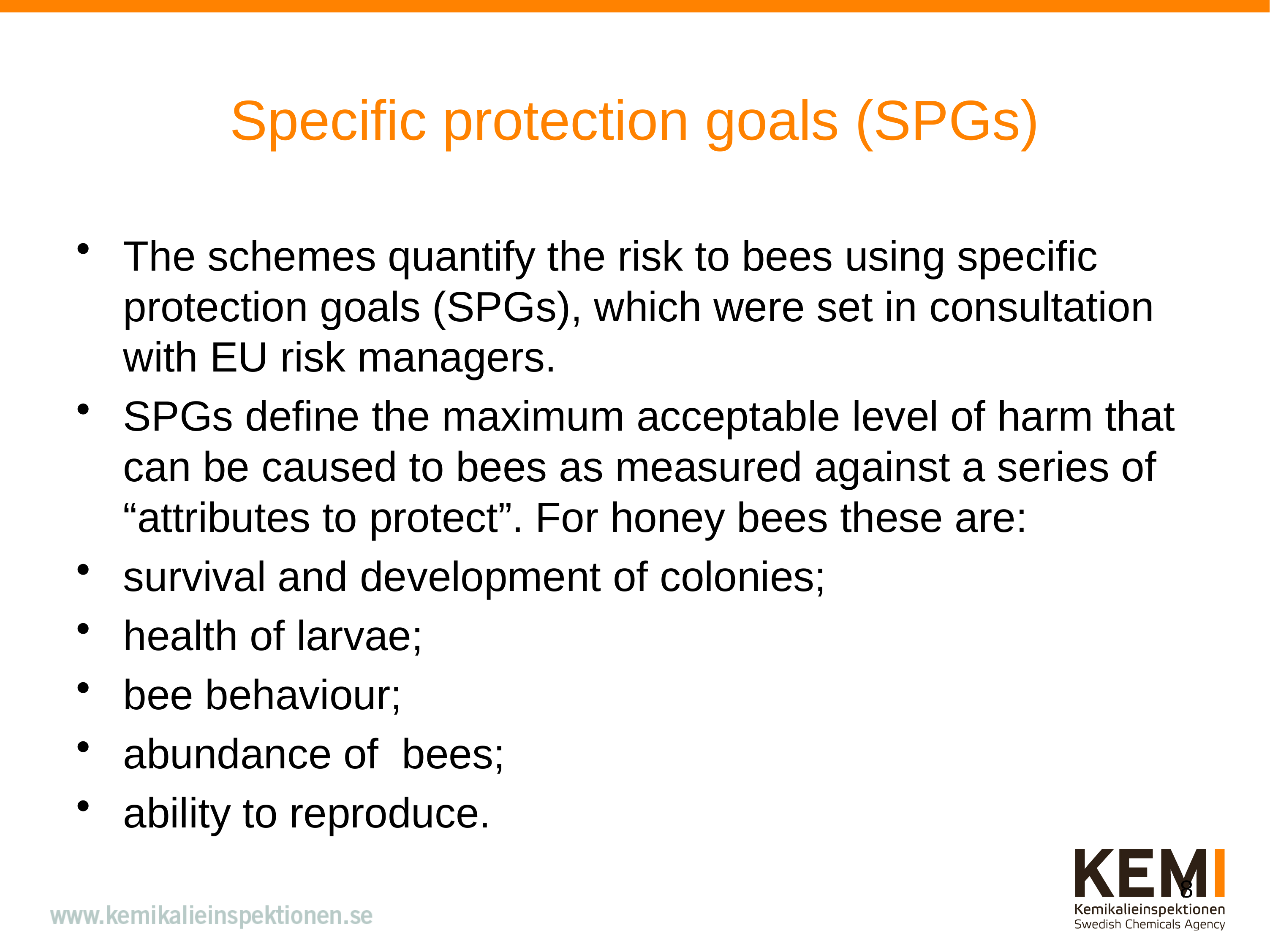

# Specific protection goals (SPGs)
The schemes quantify the risk to bees using specific protection goals (SPGs), which were set in consultation with EU risk managers.
SPGs define the maximum acceptable level of harm that can be caused to bees as measured against a series of “attributes to protect”. For honey bees these are:
survival and development of colonies;
health of larvae;
bee behaviour;
abundance of  bees;
ability to reproduce.
8